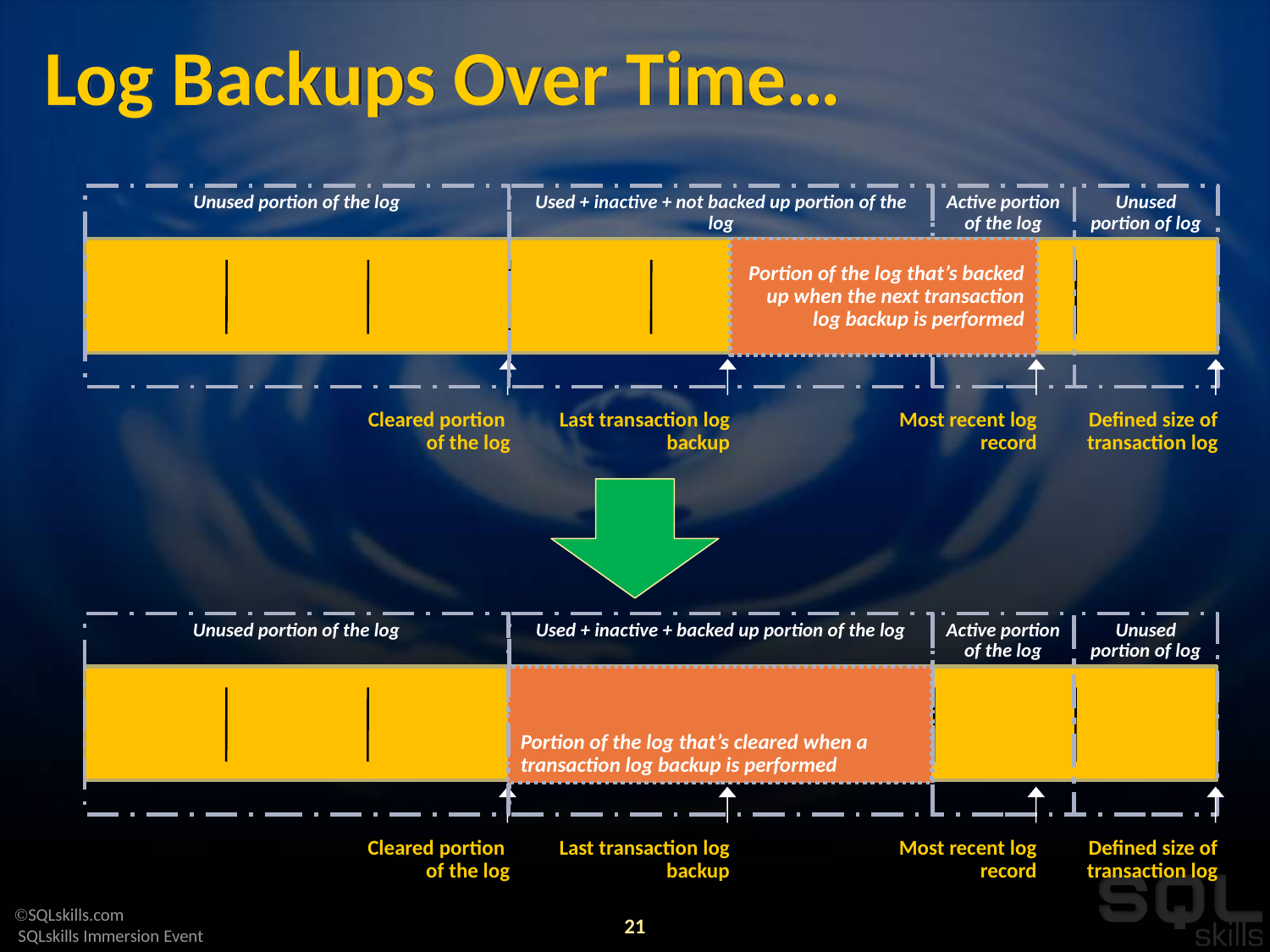

# Log Backups Over Time…
Unused portion of the log
Used + inactive + not backed up portion of the log
Active portion of the log
Unused portion of log

Portion of the log that’s backed up when the next transaction log backup is performed

Cleared portion
of the log
Last transaction log backup
Most recent log record
Defined size of transaction log

Unused portion of the log
Used + inactive + backed up portion of the log
Active portion of the log
Unused portion of log

Portion of the log that’s cleared when a transaction log backup is performed

Cleared portion
of the log
Last transaction log backup
Most recent log record
Defined size of transaction log
21